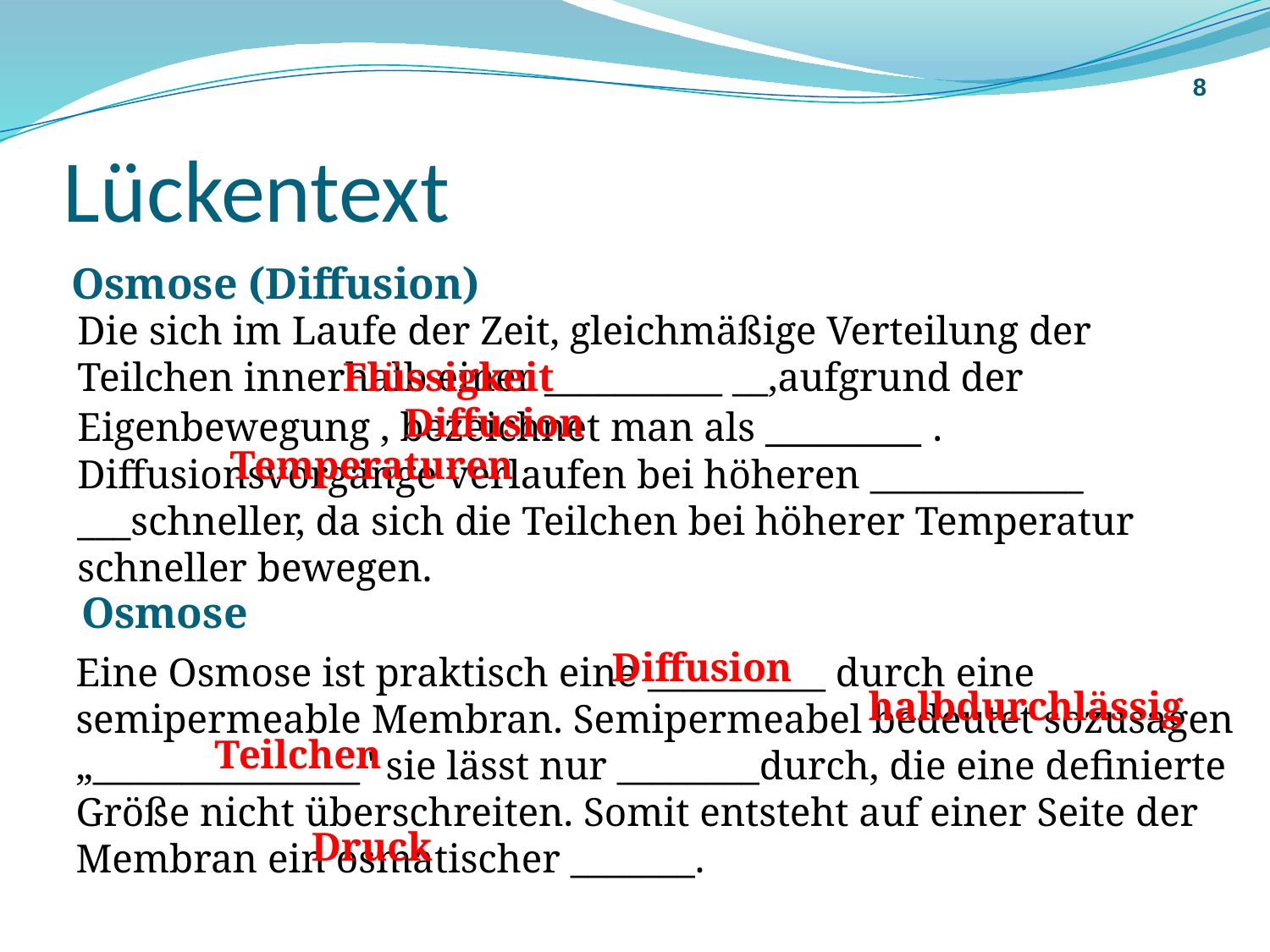

8
# Lückentext
Osmose (Diffusion)
Die sich im Laufe der Zeit, gleichmäßige Verteilung der Teilchen innerhalb einer __________ __,aufgrund der Eigenbewegung , bezeichnet man als ________ . Diffusionsvorgänge verlaufen bei höheren ____________ ___schneller, da sich die Teilchen bei höherer Temperatur schneller bewegen.
Flüssigkeit
 Diffusion
Temperaturen
Osmose
Diffusion
Eine Osmose ist praktisch eine __________ durch eine semipermeable Membran. Semipermeabel bedeutet sozusagen „_______________" sie lässt nur ________durch, die eine definierte Größe nicht überschreiten. Somit entsteht auf einer Seite der Membran ein osmatischer _______.
halbdurchlässig
Teilchen
Druck